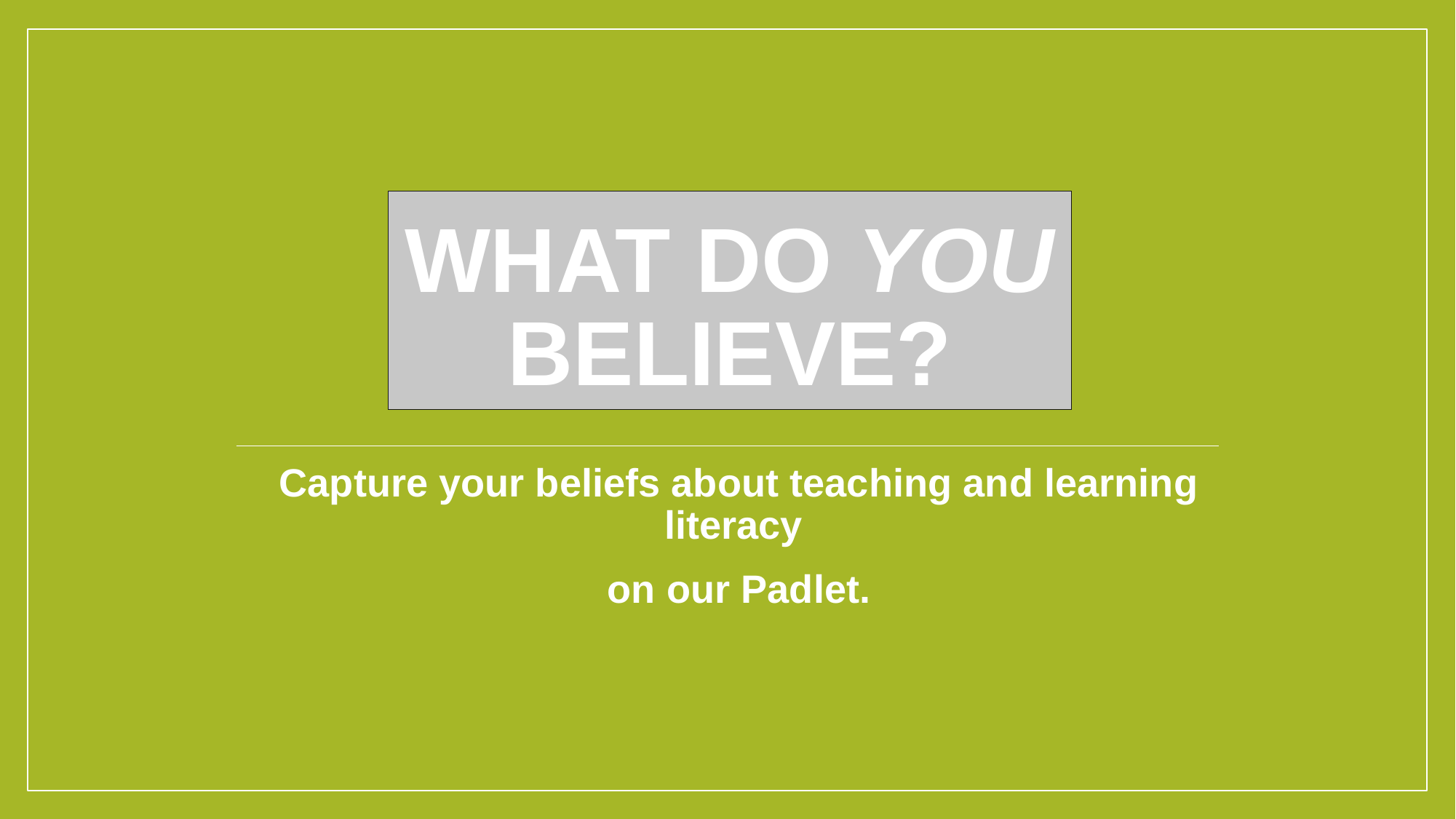

# What do You Believe?
Capture your beliefs about teaching and learning literacy
on our Padlet.